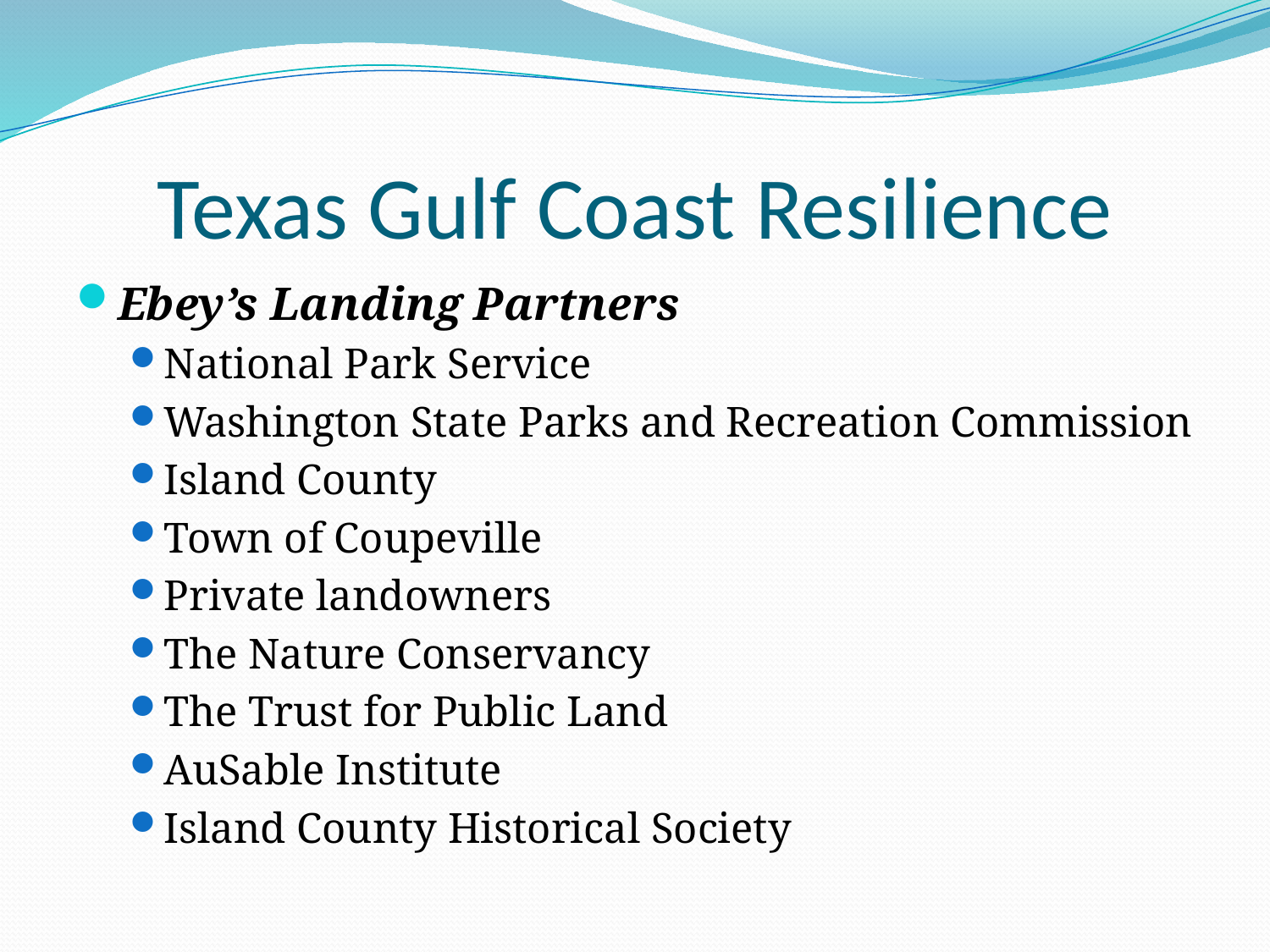

# Texas Gulf Coast Resilience
Ebey’s Landing Partners
National Park Service
Washington State Parks and Recreation Commission
Island County
Town of Coupeville
Private landowners
The Nature Conservancy
The Trust for Public Land
AuSable Institute
Island County Historical Society